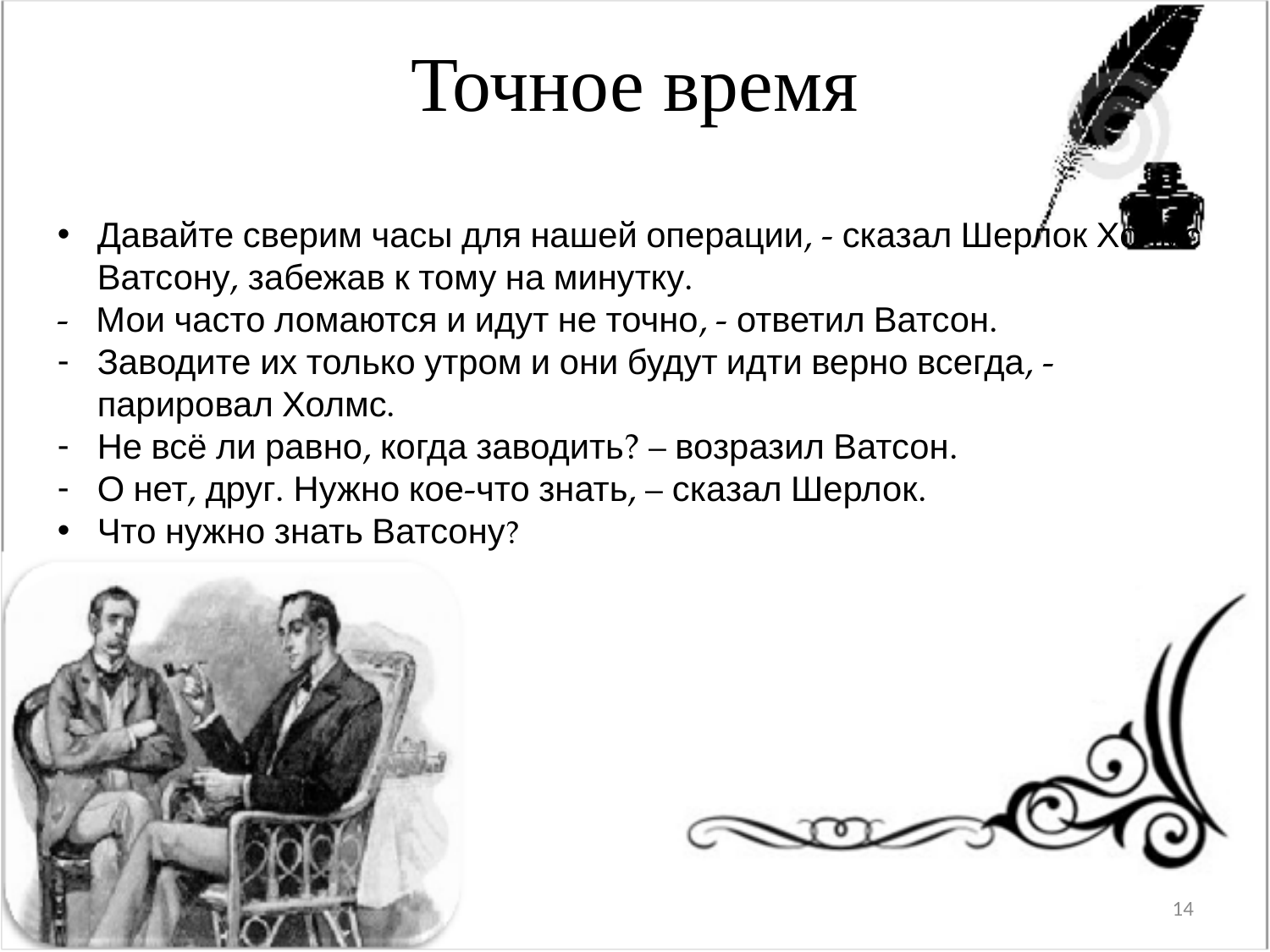

# Точное время
Давайте сверим часы для нашей операции, - сказал Шерлок Холмс Ватсону, забежав к тому на минутку.
-   Мои часто ломаются и идут не точно, - ответил Ватсон.
Заводите их только утром и они будут идти верно всегда, - парировал Холмс.
Не всё ли равно, когда заводить? – возразил Ватсон.
О нет, друг. Нужно кое-что знать, – сказал Шерлок.
Что нужно знать Ватсону?

14